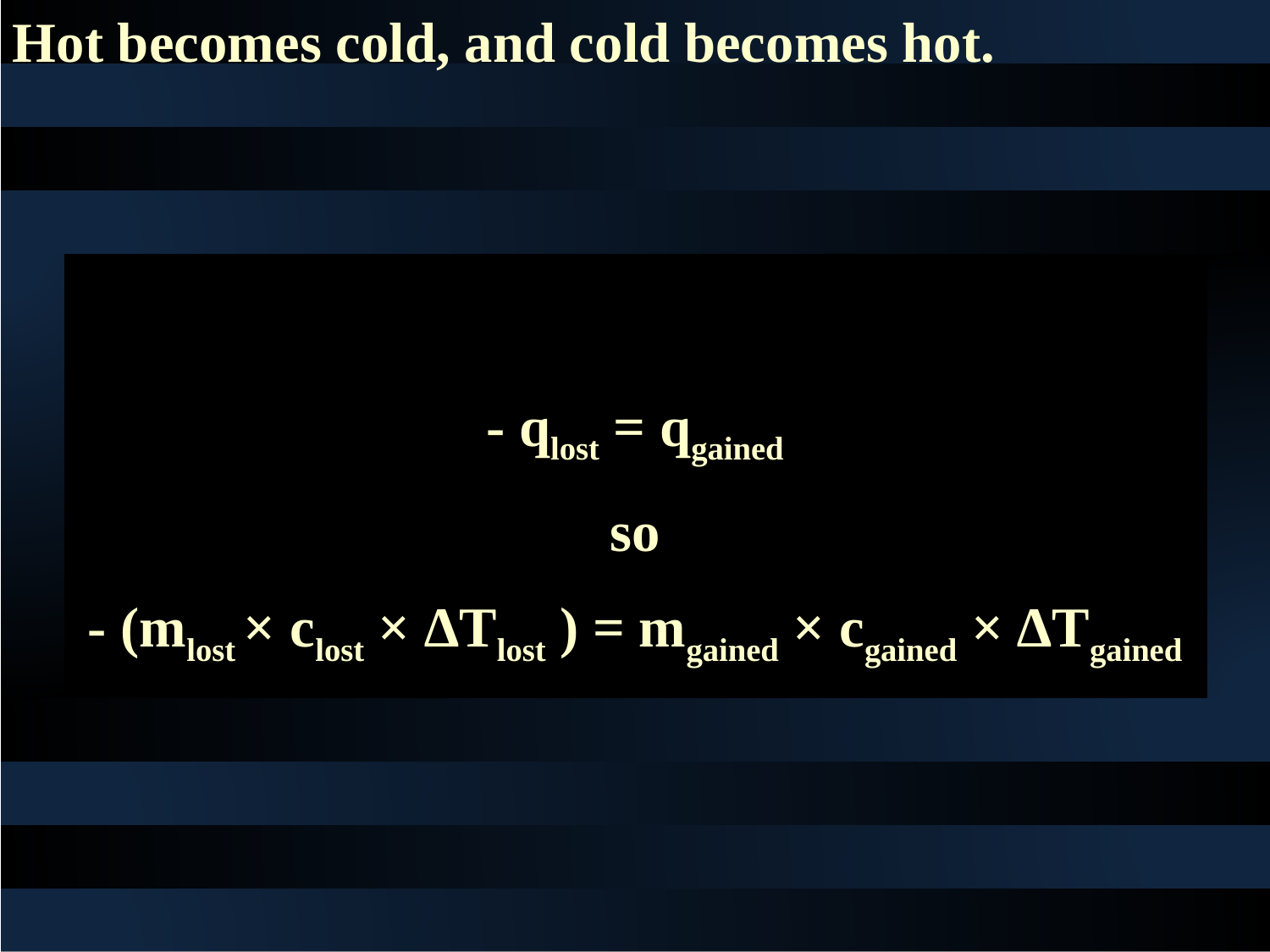

Hot becomes cold, and cold becomes hot.

- qlost = qgained
so
- (mlost × clost × ∆Tlost ) = mgained × cgained × ∆Tgained